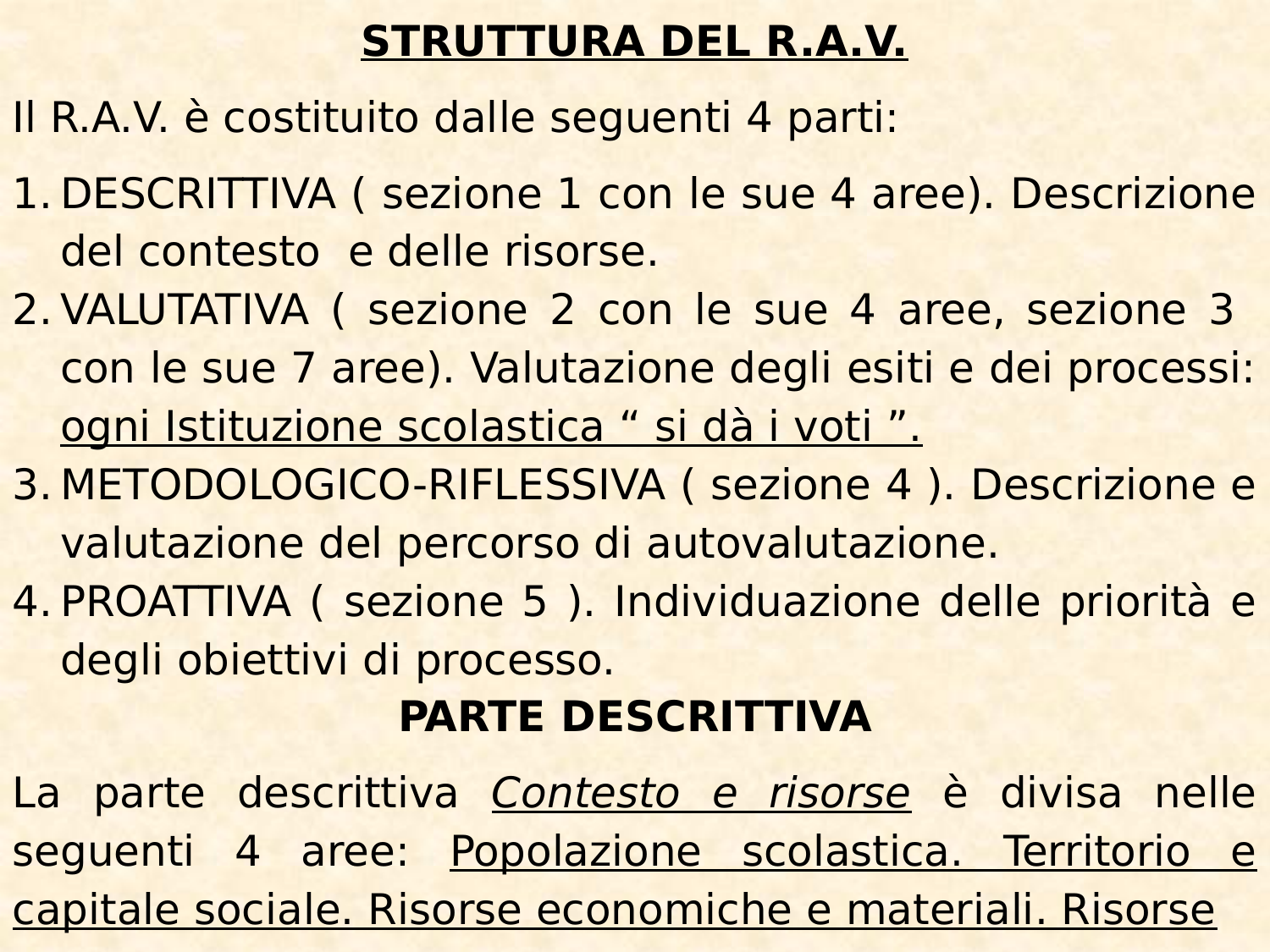

STRUTTURA DEL R.A.V.
Il R.A.V. è costituito dalle seguenti 4 parti:
DESCRITTIVA ( sezione 1 con le sue 4 aree). Descrizione del contesto  e delle risorse.
VALUTATIVA ( sezione 2 con le sue 4 aree, sezione 3  con le sue 7 aree). Valutazione degli esiti e dei processi: ogni Istituzione scolastica “ si dà i voti ”.
METODOLOGICO-RIFLESSIVA ( sezione 4 ). Descrizione e valutazione del percorso di autovalutazione.
PROATTIVA ( sezione 5 ). Individuazione delle priorità e degli obiettivi di processo.
PARTE DESCRITTIVA
La parte descrittiva Contesto e risorse è divisa nelle seguenti 4 aree: Popolazione scolastica. Territorio e capitale sociale. Risorse economiche e materiali. Risorse